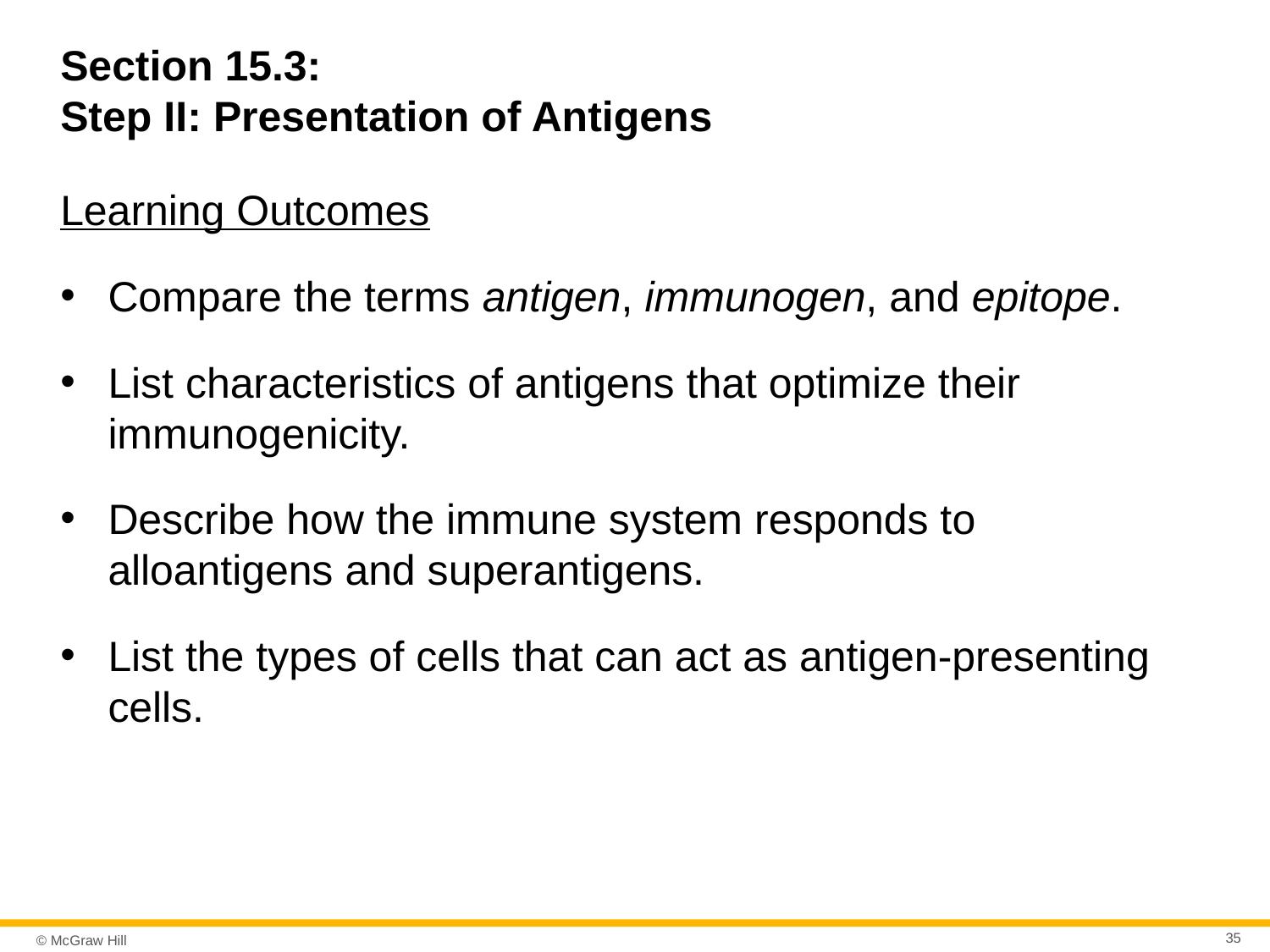

# Section 15.3: Step II: Presentation of Antigens
Learning Outcomes
Compare the terms antigen, immunogen, and epitope.
List characteristics of antigens that optimize their immunogenicity.
Describe how the immune system responds to alloantigens and superantigens.
List the types of cells that can act as antigen-presenting cells.